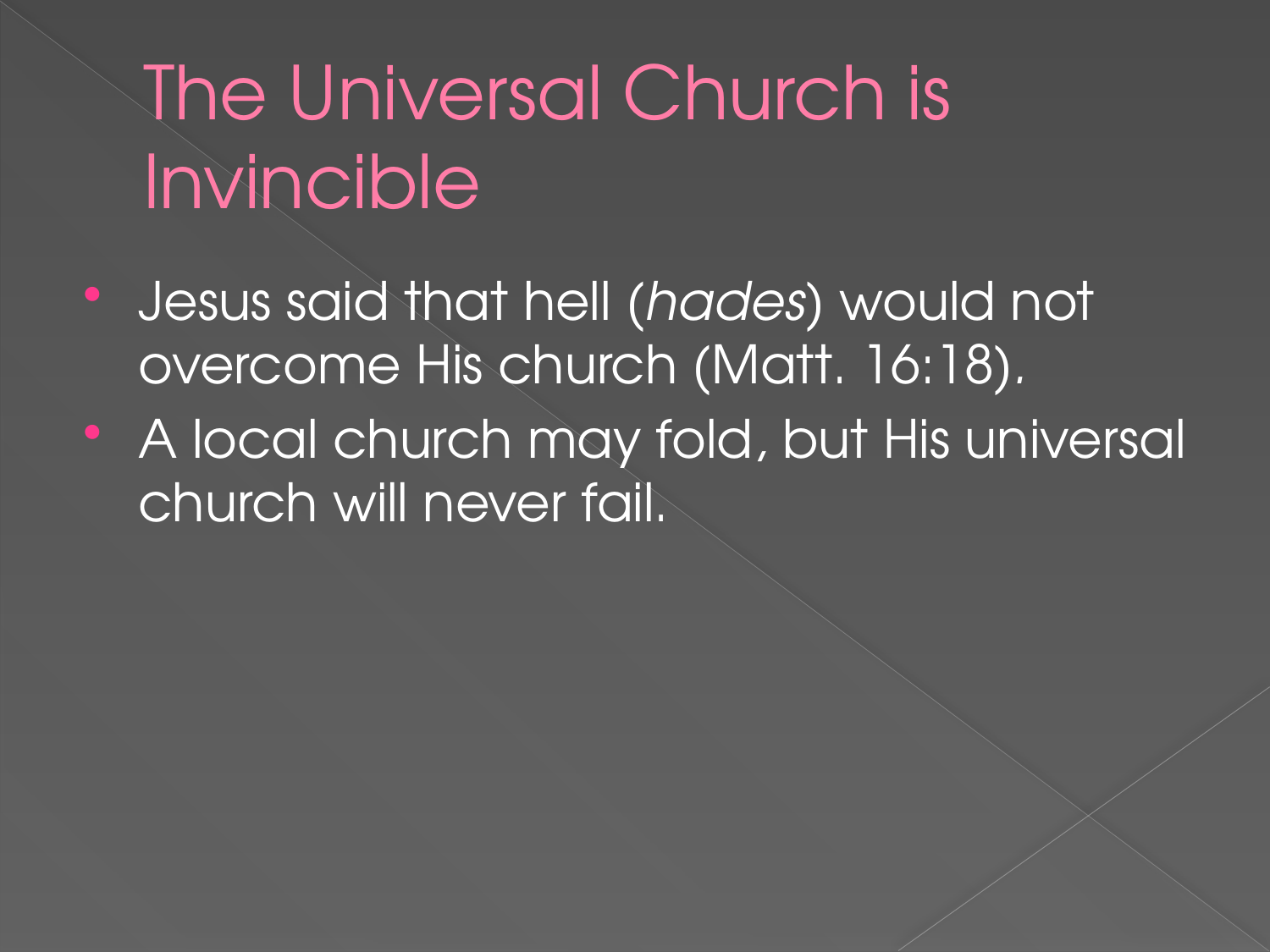

# The Universal Church is Invincible
Jesus said that hell (hades) would not overcome His church (Matt. 16:18).
A local church may fold, but His universal church will never fail.